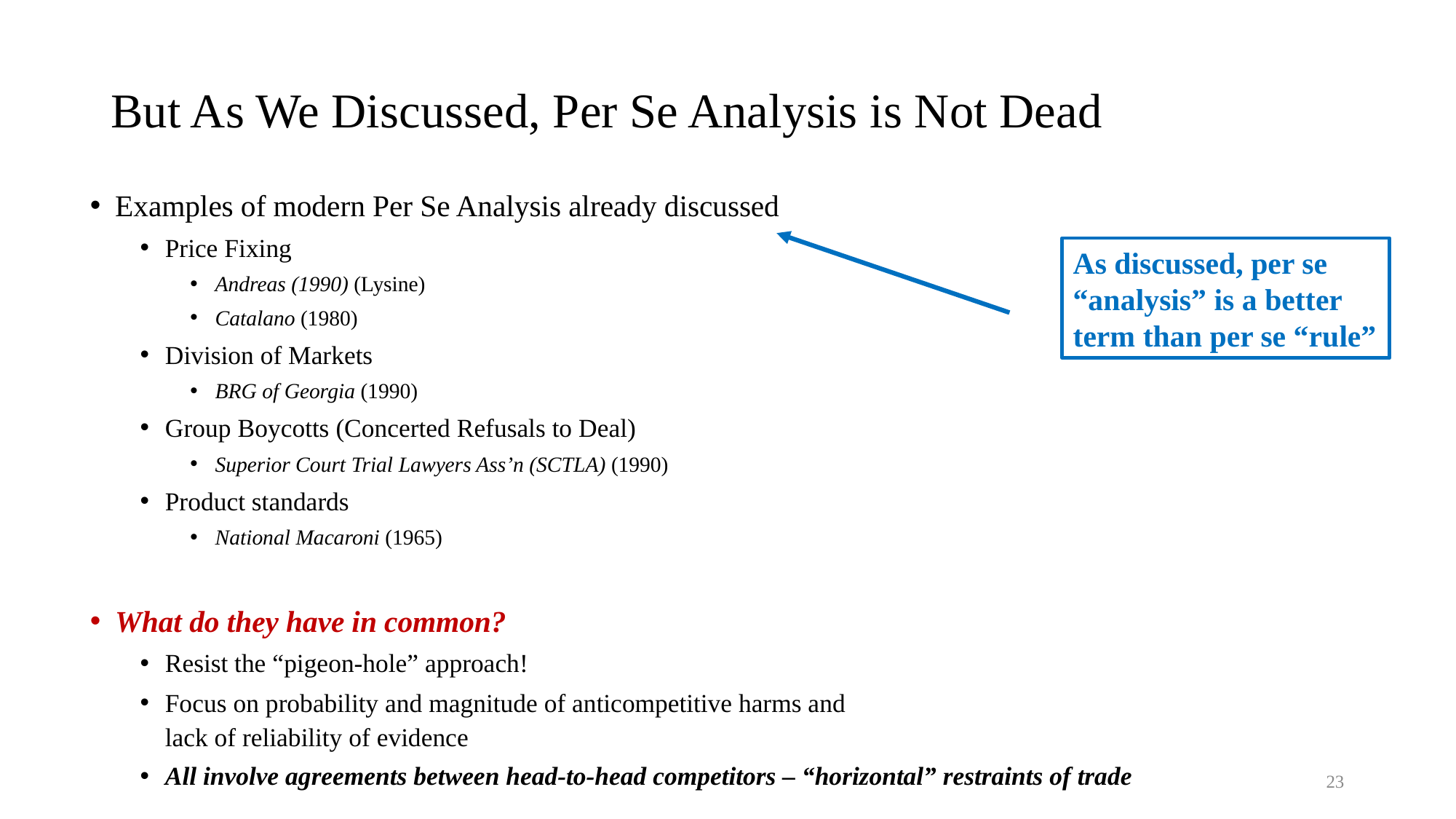

# But As We Discussed, Per Se Analysis is Not Dead
Examples of modern Per Se Analysis already discussed
Price Fixing
Andreas (1990) (Lysine)
Catalano (1980)
Division of Markets
BRG of Georgia (1990)
Group Boycotts (Concerted Refusals to Deal)
Superior Court Trial Lawyers Ass’n (SCTLA) (1990)
Product standards
National Macaroni (1965)

What do they have in common?
Resist the “pigeon-hole” approach!
Focus on probability and magnitude of anticompetitive harms and
lack of reliability of evidence
All involve agreements between head-to-head competitors – “horizontal” restraints of trade
As discussed, per se “analysis” is a better term than per se “rule”
23